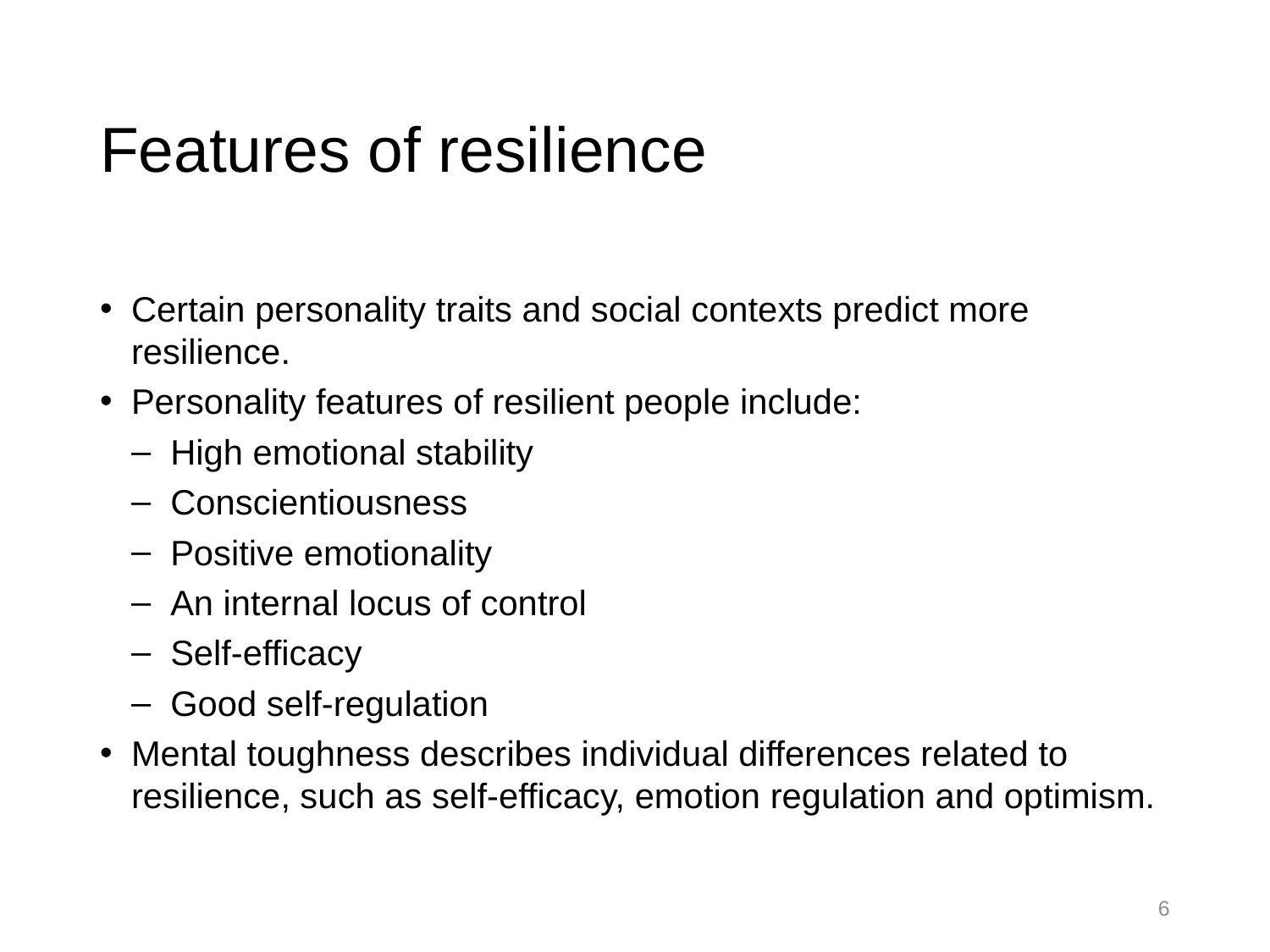

# Features of resilience
Certain personality traits and social contexts predict more resilience.
Personality features of resilient people include:
High emotional stability
Conscientiousness
Positive emotionality
An internal locus of control
Self-efficacy
Good self-regulation
Mental toughness describes individual differences related to resilience, such as self-efficacy, emotion regulation and optimism.
6